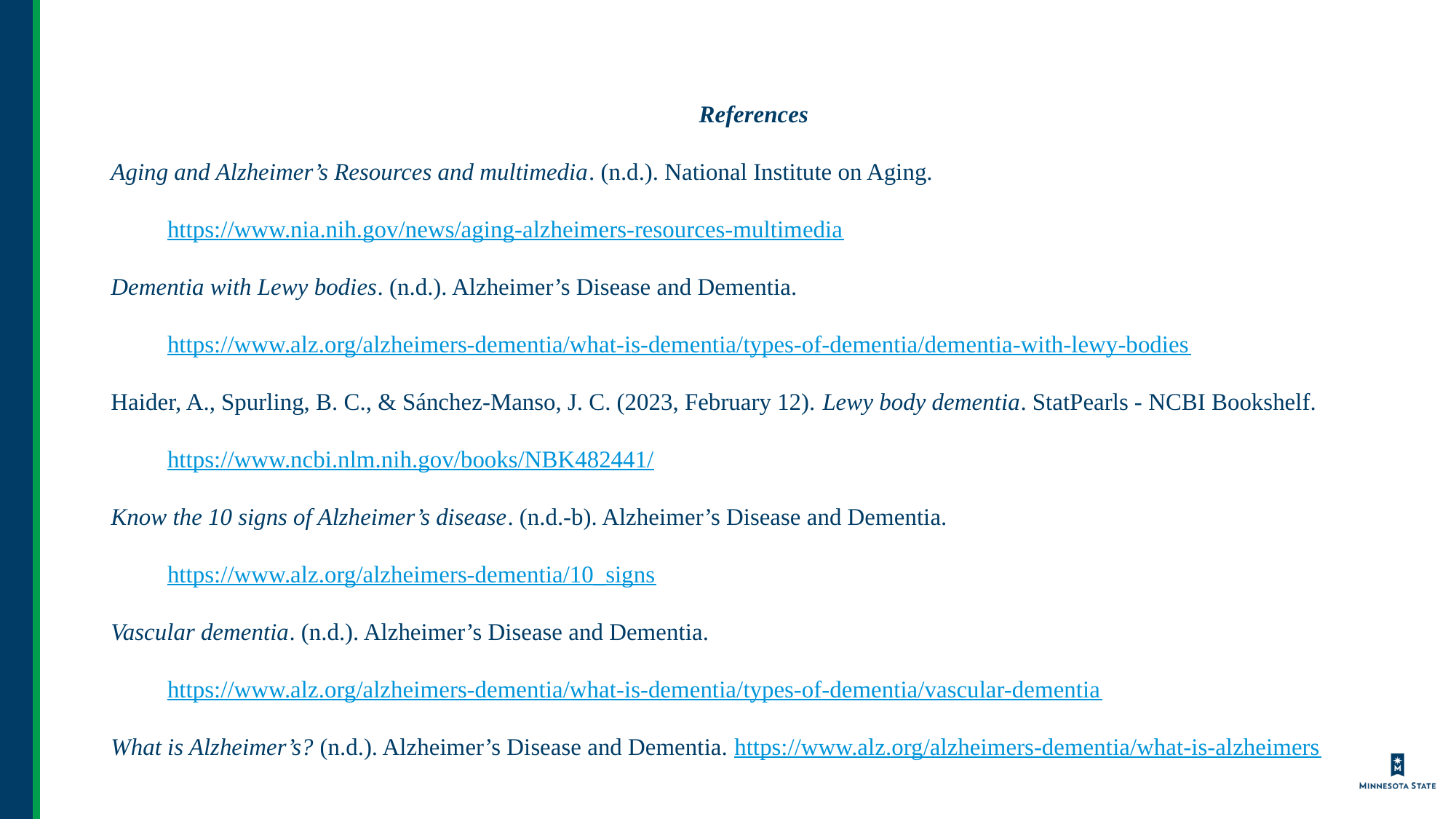

References
Aging and Alzheimer’s Resources and multimedia. (n.d.). National Institute on Aging. https://www.nia.nih.gov/news/aging-alzheimers-resources-multimedia
Dementia with Lewy bodies. (n.d.). Alzheimer’s Disease and Dementia. https://www.alz.org/alzheimers-dementia/what-is-dementia/types-of-dementia/dementia-with-lewy-bodies
Haider, A., Spurling, B. C., & Sánchez-Manso, J. C. (2023, February 12). Lewy body dementia. StatPearls - NCBI Bookshelf. https://www.ncbi.nlm.nih.gov/books/NBK482441/
Know the 10 signs of Alzheimer’s disease. (n.d.-b). Alzheimer’s Disease and Dementia. https://www.alz.org/alzheimers-dementia/10_signs
Vascular dementia. (n.d.). Alzheimer’s Disease and Dementia. https://www.alz.org/alzheimers-dementia/what-is-dementia/types-of-dementia/vascular-dementia
What is Alzheimer’s? (n.d.). Alzheimer’s Disease and Dementia. https://www.alz.org/alzheimers-dementia/what-is-alzheimers